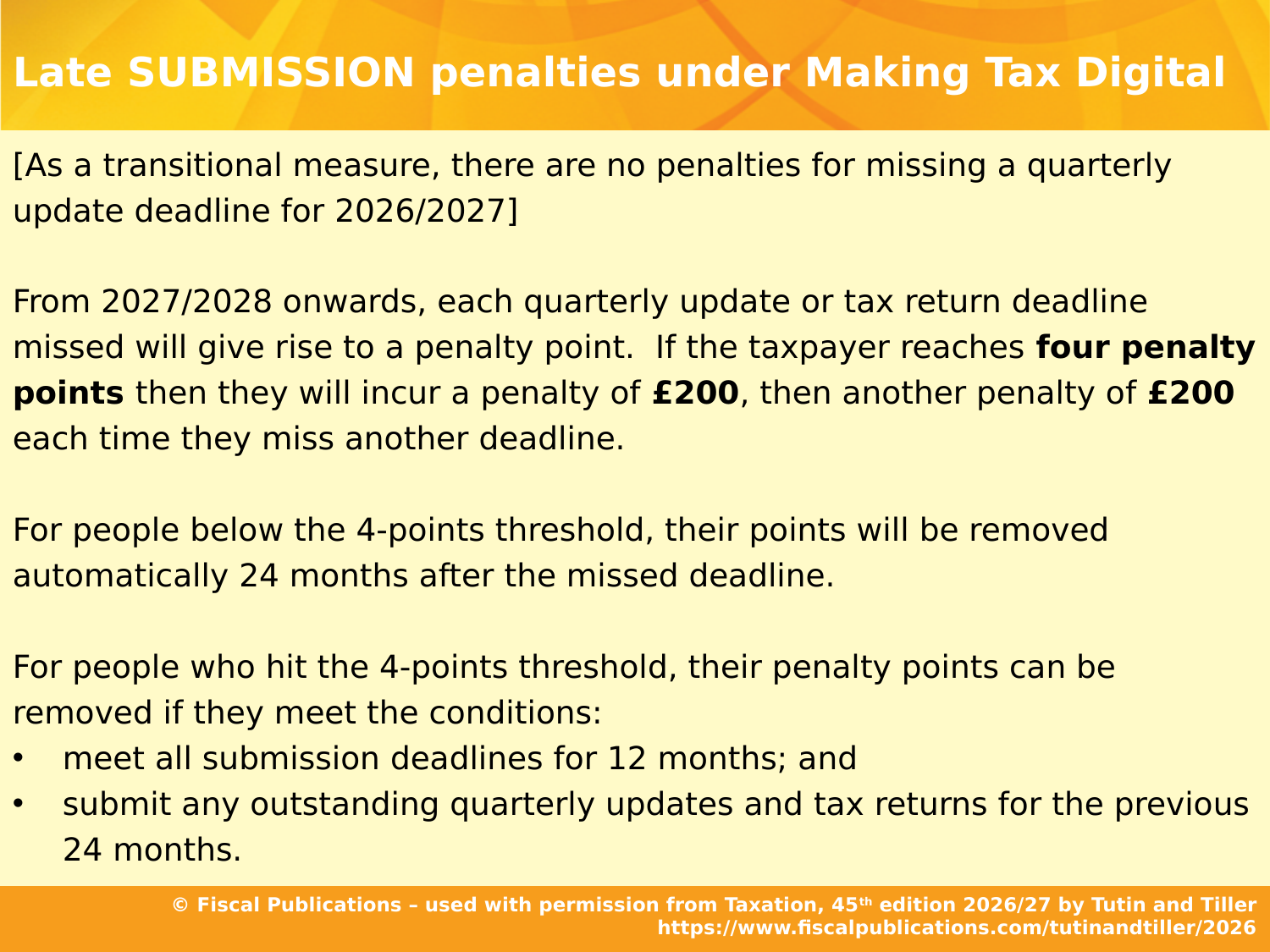

# Late SUBMISSION penalties under Making Tax Digital
[As a transitional measure, there are no penalties for missing a quarterly update deadline for 2026/2027]

From 2027/2028 onwards, each quarterly update or tax return deadline missed will give rise to a penalty point.  If the taxpayer reaches four penalty points then they will incur a penalty of £200, then another penalty of £200 each time they miss another deadline.

For people below the 4-points threshold, their points will be removed automatically 24 months after the missed deadline.

For people who hit the 4-points threshold, their penalty points can be removed if they meet the conditions:
meet all submission deadlines for 12 months; and
submit any outstanding quarterly updates and tax returns for the previous 24 months.